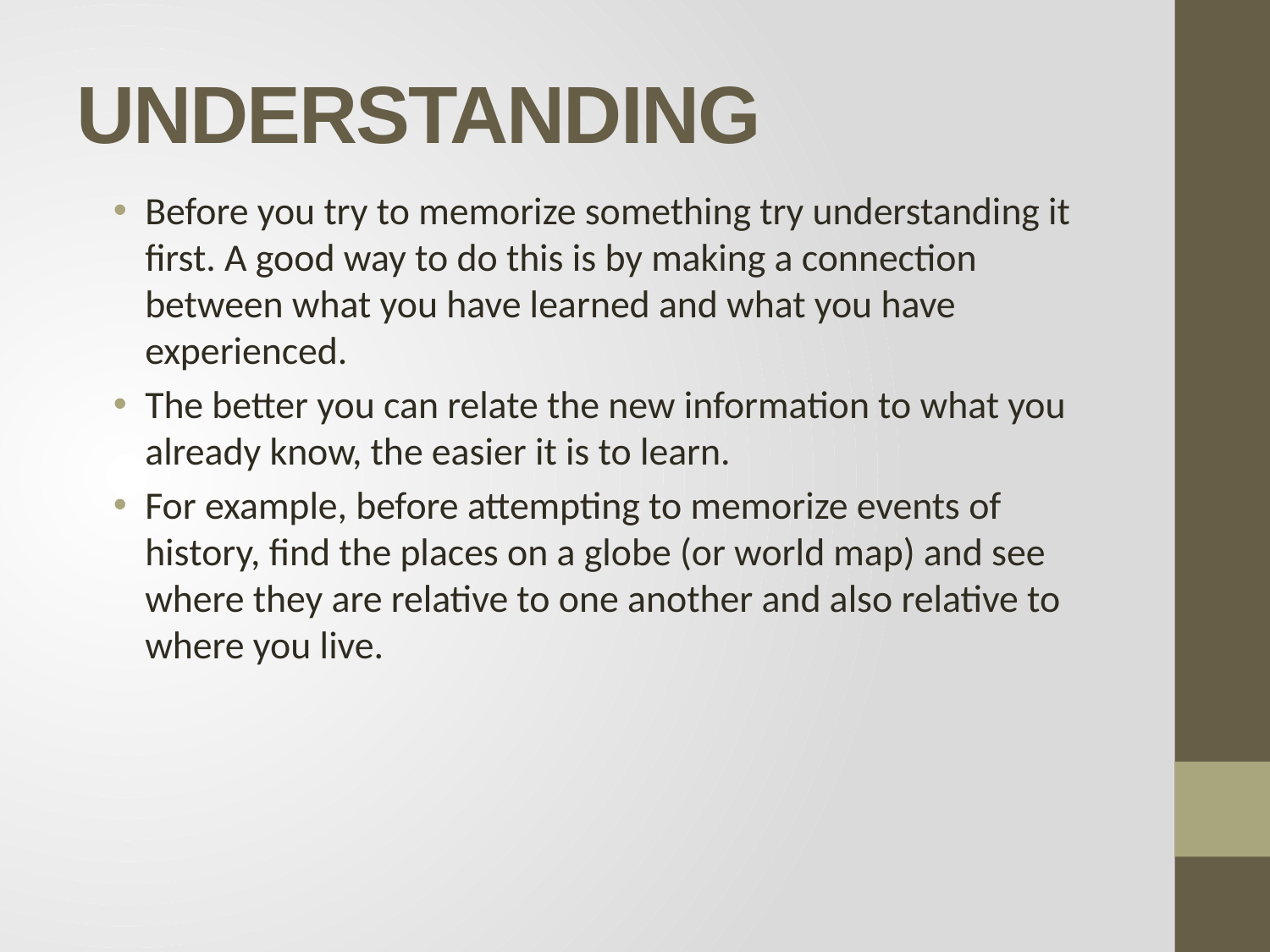

# UNDERSTANDING
Before you try to memorize something try understanding it first. A good way to do this is by making a connection between what you have learned and what you have experienced.
The better you can relate the new information to what you already know, the easier it is to learn.
For example, before attempting to memorize events of  history, find the places on a globe (or world map) and see where they are relative to one another and also relative to where you live.